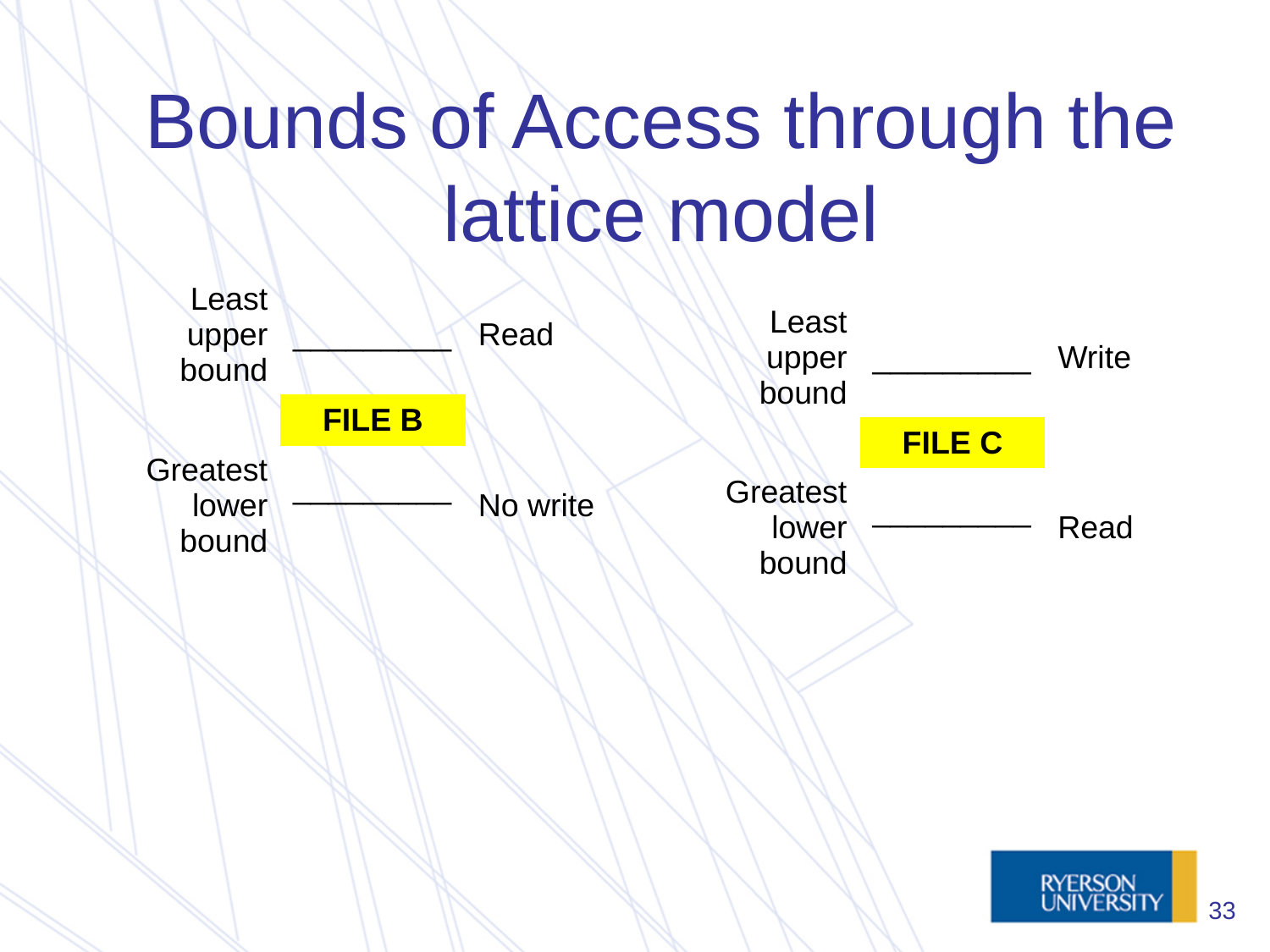

# Bounds of Access through the lattice model
| Least upper bound | \_\_\_\_\_\_\_\_\_ | Read |
| --- | --- | --- |
|  | FILE B |  |
| Greatest lower bound | \_\_\_\_\_\_\_\_\_ | No write |
| Least upper bound | \_\_\_\_\_\_\_\_\_ | Write |
| --- | --- | --- |
|  | FILE C |  |
| Greatest lower bound | \_\_\_\_\_\_\_\_\_ | Read |
33